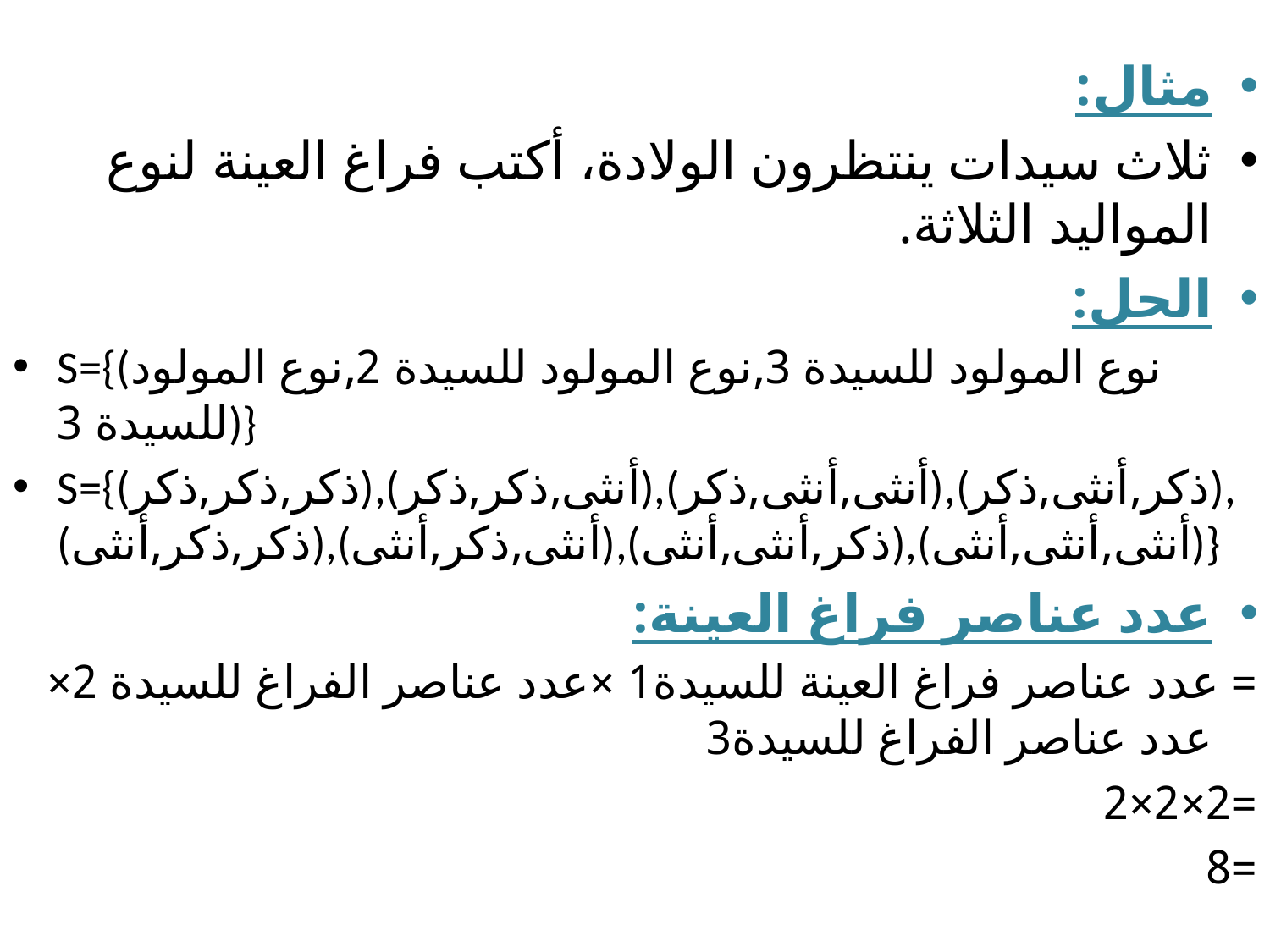

مثال:
ثلاث سيدات ينتظرون الولادة، أكتب فراغ العينة لنوع المواليد الثلاثة.
الحل:
S={(نوع المولود للسيدة 3,نوع المولود للسيدة 2,نوع المولود للسيدة 3)}
S={(ذكر,ذكر,ذكر),(أنثى,ذكر,ذكر),(أنثى,أنثى,ذكر),(ذكر,أنثى,ذكر), (ذكر,ذكر,أنثى),(أنثى,ذكر,أنثى),(ذكر,أنثى,أنثى),(أنثى,أنثى,أنثى)}
عدد عناصر فراغ العينة:
= عدد عناصر فراغ العينة للسيدة1 ×عدد عناصر الفراغ للسيدة 2× عدد عناصر الفراغ للسيدة3
=2×2×2
=8